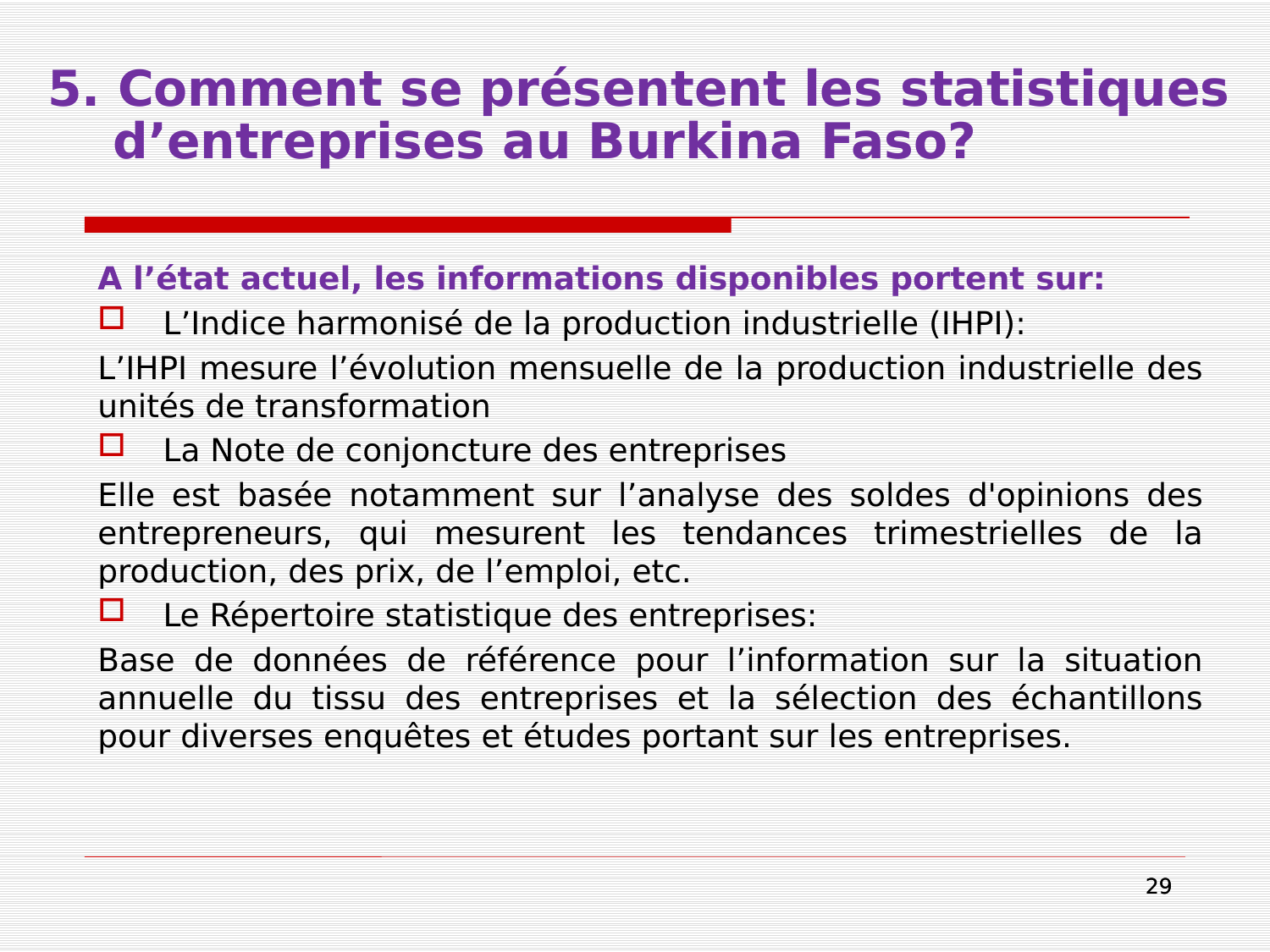

# 5. Comment se présentent les statistiques  d’entreprises au Burkina Faso?
A l’état actuel, les informations disponibles portent sur:
L’Indice harmonisé de la production industrielle (IHPI):
L’IHPI mesure l’évolution mensuelle de la production industrielle des unités de transformation
La Note de conjoncture des entreprises
Elle est basée notamment sur l’analyse des soldes d'opinions des entrepreneurs, qui mesurent les tendances trimestrielles de la production, des prix, de l’emploi, etc.
Le Répertoire statistique des entreprises:
Base de données de référence pour l’information sur la situation annuelle du tissu des entreprises et la sélection des échantillons pour diverses enquêtes et études portant sur les entreprises.

29
29